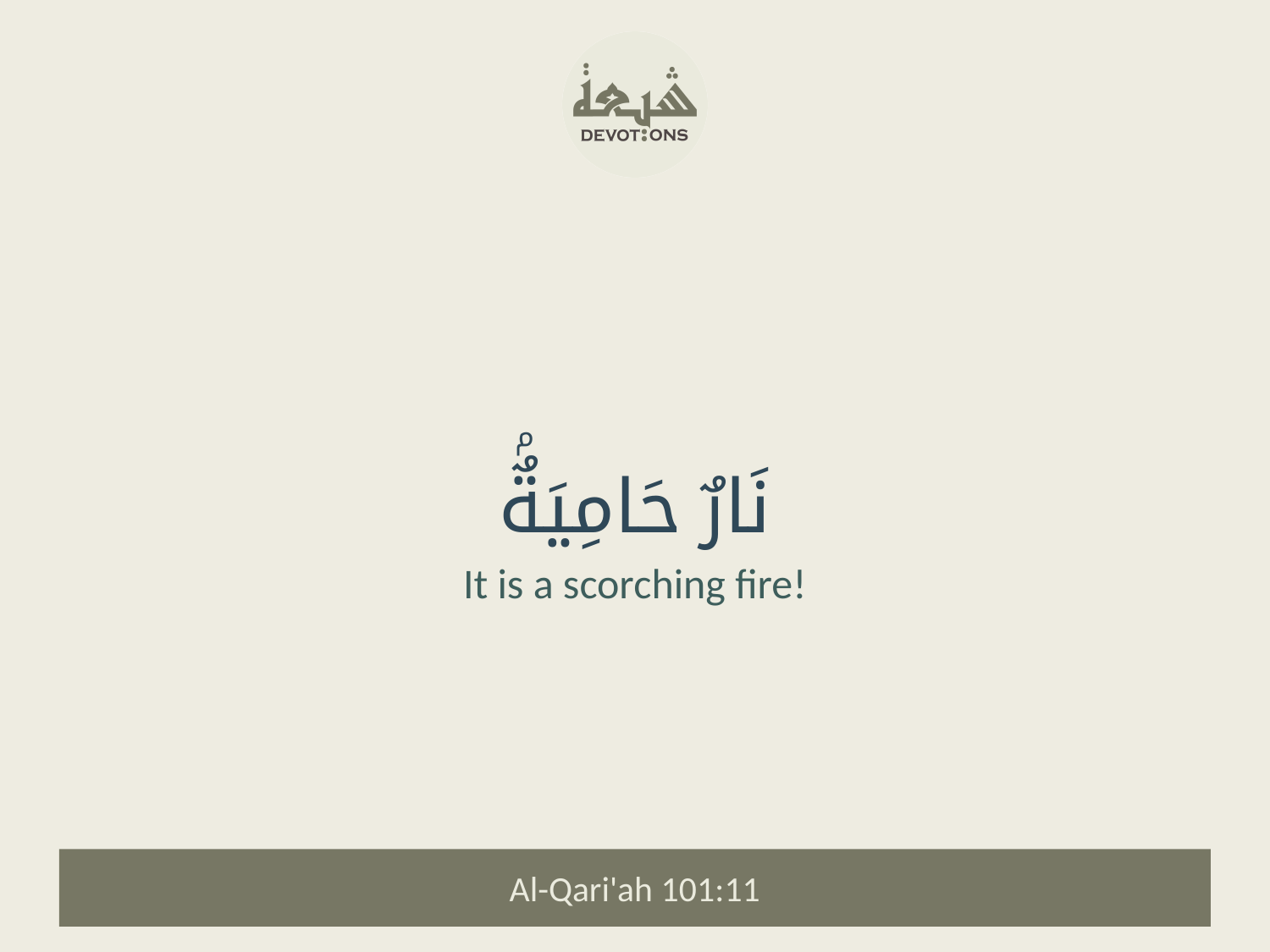

نَارٌ حَامِيَةٌۢ
It is a scorching fire!
Al-Qari'ah 101:11